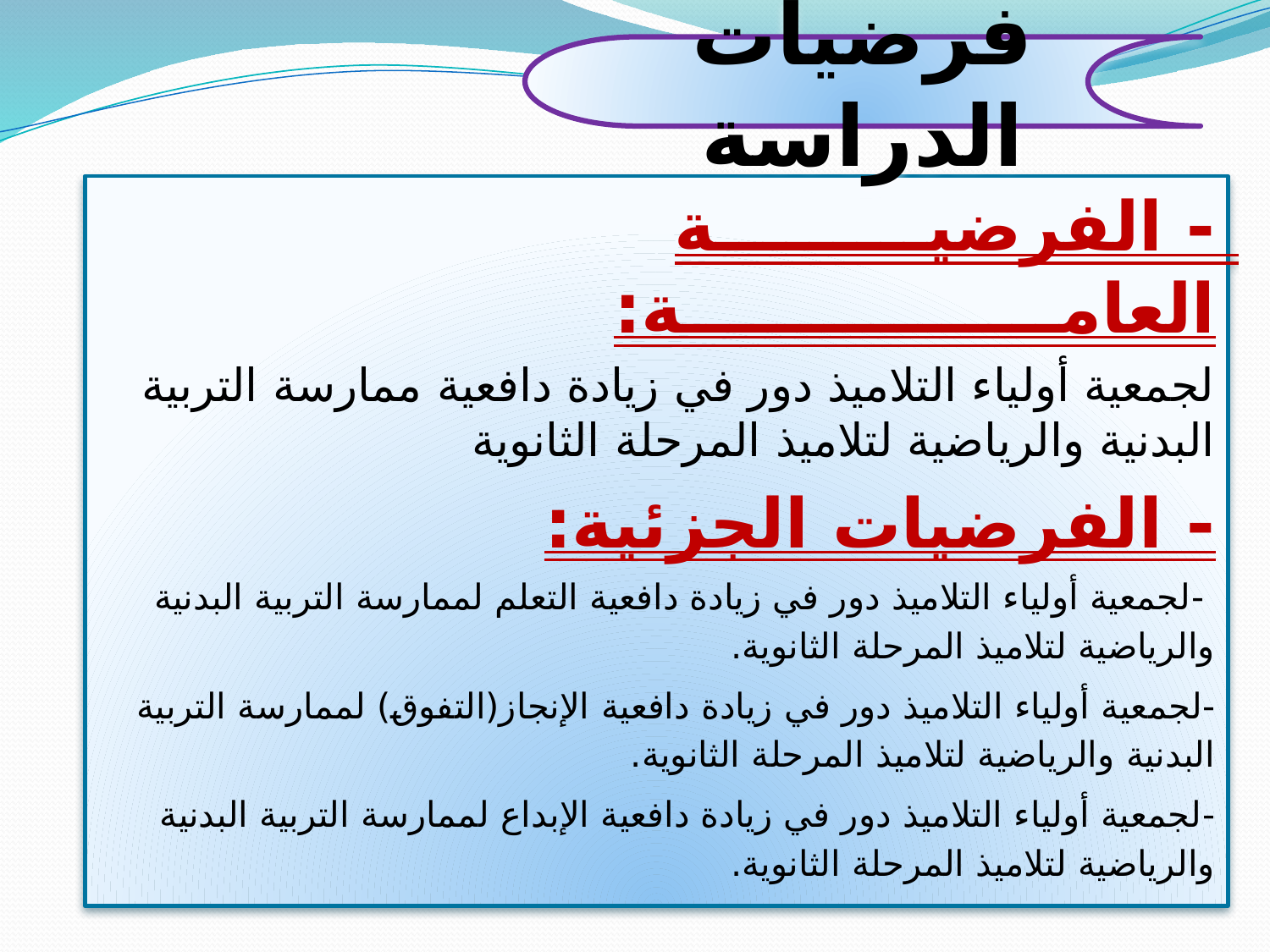

فرضيات الدراسة
- الفرضيـــــــــة العامــــــــــــــــة:
لجمعية أولياء التلاميذ دور في زيادة دافعية ممارسة التربية البدنية والرياضية لتلاميذ المرحلة الثانوية
- الفرضيات الجزئية:
 -	لجمعية أولياء التلاميذ دور في زيادة دافعية التعلم لممارسة التربية البدنية والرياضية لتلاميذ المرحلة الثانوية.
-	لجمعية أولياء التلاميذ دور في زيادة دافعية الإنجاز(التفوق) لممارسة التربية البدنية والرياضية لتلاميذ المرحلة الثانوية.
-	لجمعية أولياء التلاميذ دور في زيادة دافعية الإبداع لممارسة التربية البدنية والرياضية لتلاميذ المرحلة الثانوية.